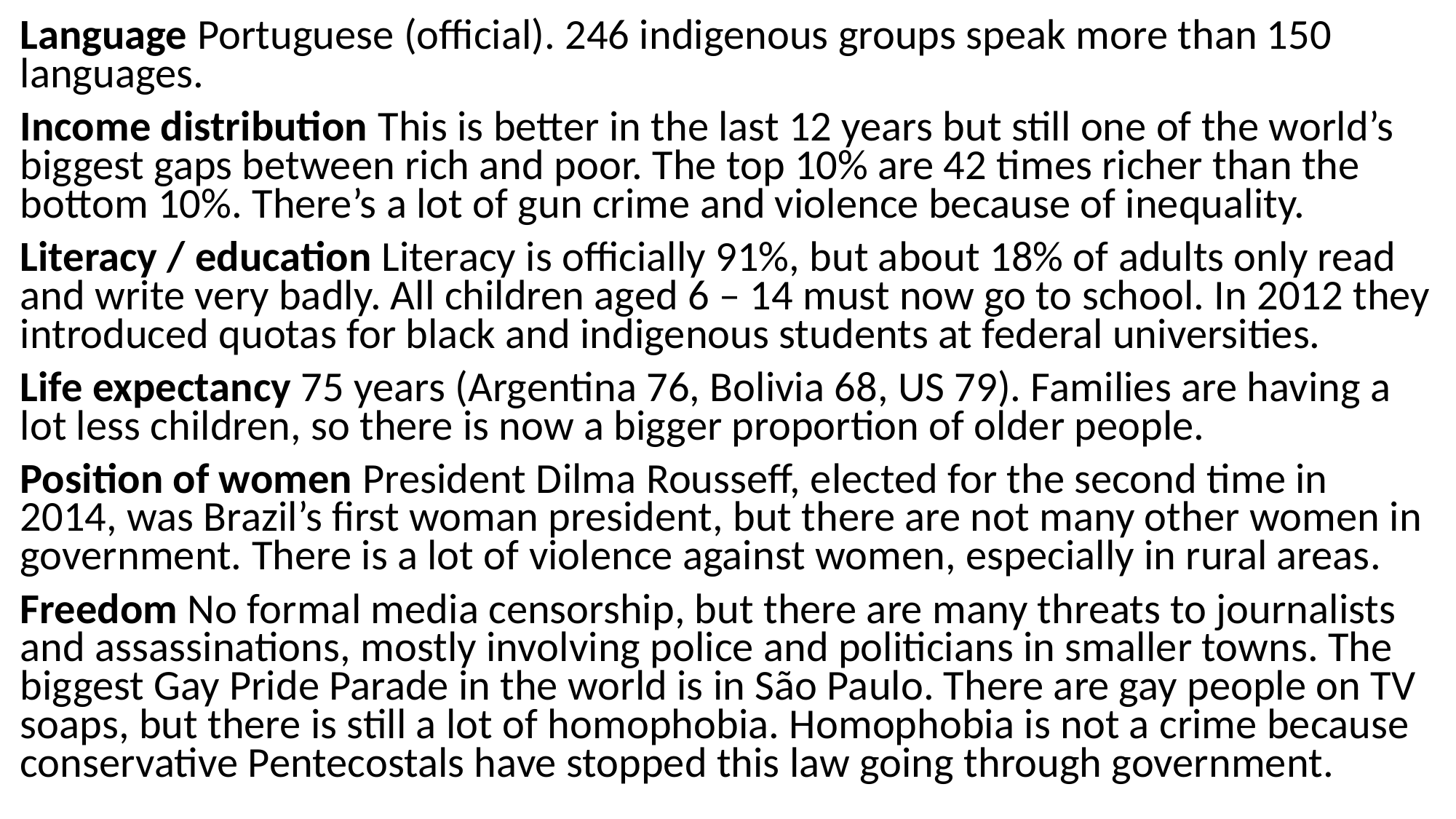

Language Portuguese (official). 246 indigenous groups speak more than 150 languages.
Income distribution This is better in the last 12 years but still one of the world’s biggest gaps between rich and poor. The top 10% are 42 times richer than the bottom 10%. There’s a lot of gun crime and violence because of inequality.
Literacy / education Literacy is officially 91%, but about 18% of adults only read and write very badly. All children aged 6 – 14 must now go to school. In 2012 they introduced quotas for black and indigenous students at federal universities.
Life expectancy 75 years (Argentina 76, Bolivia 68, US 79). Families are having a lot less children, so there is now a bigger proportion of older people.
Position of women President Dilma Rousseff, elected for the second time in 2014, was Brazil’s first woman president, but there are not many other women in government. There is a lot of violence against women, especially in rural areas.
Freedom No formal media censorship, but there are many threats to journalists and assassinations, mostly involving police and politicians in smaller towns. The biggest Gay Pride Parade in the world is in São Paulo. There are gay people on TV soaps, but there is still a lot of homophobia. Homophobia is not a crime because conservative Pentecostals have stopped this law going through government.